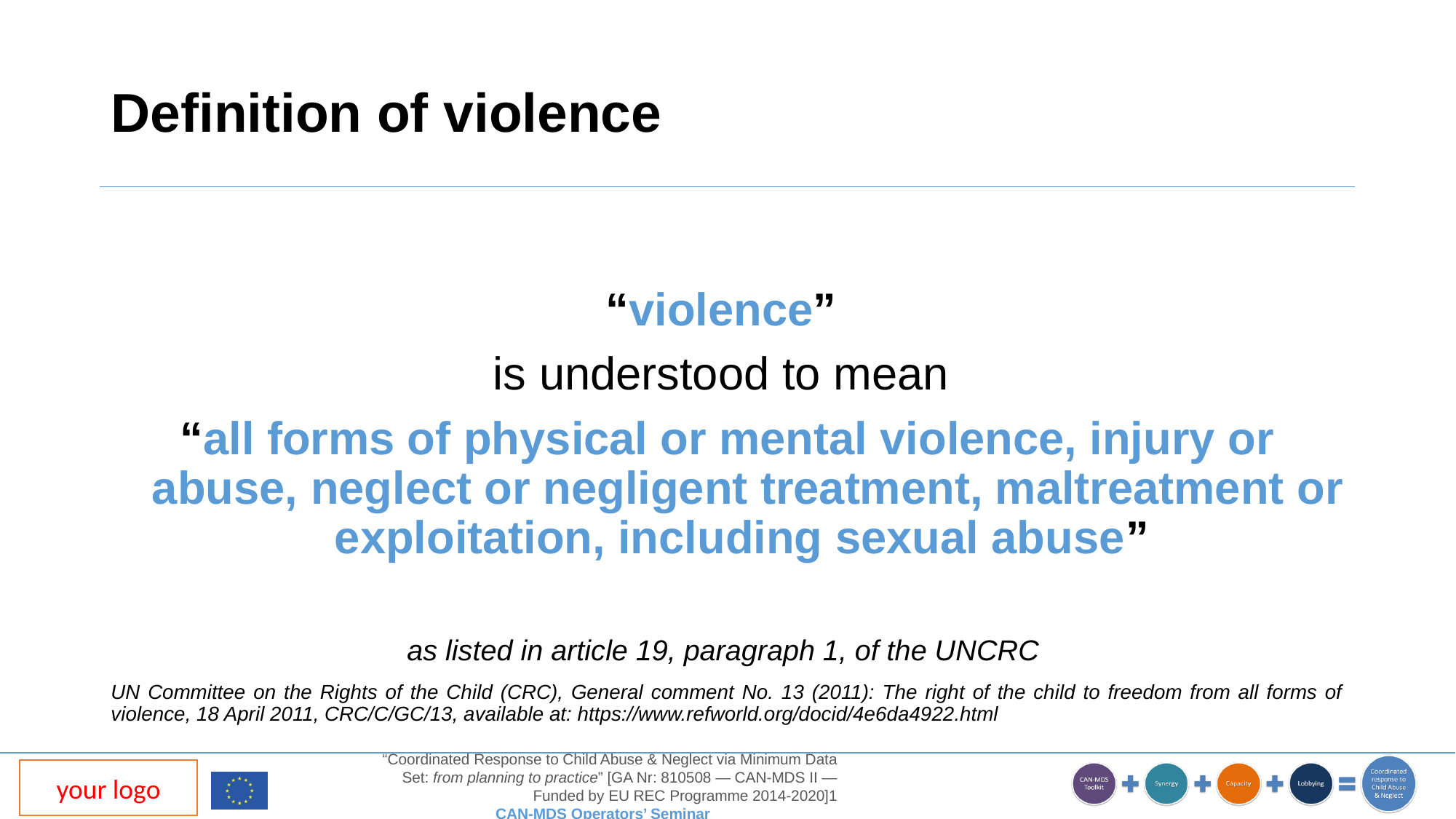

# Definition of violence

“violence”
is understood to mean
“all forms of physical or mental violence, injury or abuse, neglect or negligent treatment, maltreatment or exploitation, including sexual abuse”

as listed in article 19, paragraph 1, of the UNCRC
UN Committee on the Rights of the Child (CRC), General comment No. 13 (2011): The right of the child to freedom from all forms of violence, 18 April 2011, CRC/C/GC/13, available at: https://www.refworld.org/docid/4e6da4922.html